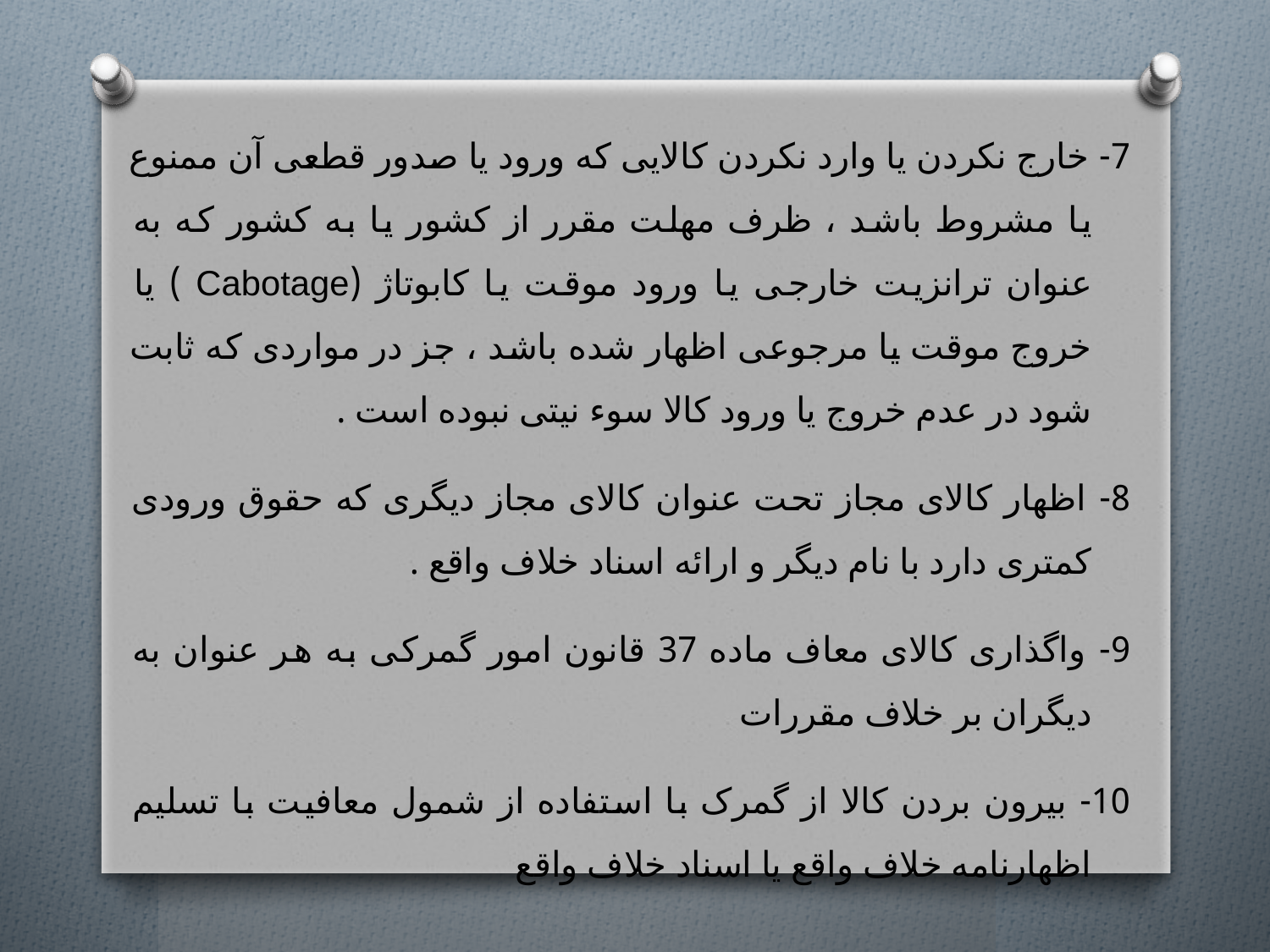

7- خارج نکردن یا وارد نکردن کالایی که ورود یا صدور قطعی آن ممنوع یا مشروط باشد ، ظرف مهلت مقرر از کشور یا به کشور که به عنوان ترانزیت خارجی یا ورود موقت یا کابوتاژ (Cabotage ) یا خروج موقت یا مرجوعی اظهار شده باشد ، جز در مواردی که ثابت شود در عدم خروج یا ورود کالا سوء نیتی نبوده است .
8- اظهار کالای مجاز تحت عنوان کالای مجاز دیگری که حقوق ورودی کمتری دارد با نام دیگر و ارائه اسناد خلاف واقع .
9- واگذاری کالای معاف ماده 37 قانون امور گمرکی به هر عنوان به دیگران بر خلاف مقررات
10- بیرون بردن کالا از گمرک با استفاده از شمول معافیت با تسلیم اظهارنامه خلاف واقع یا اسناد خلاف واقع